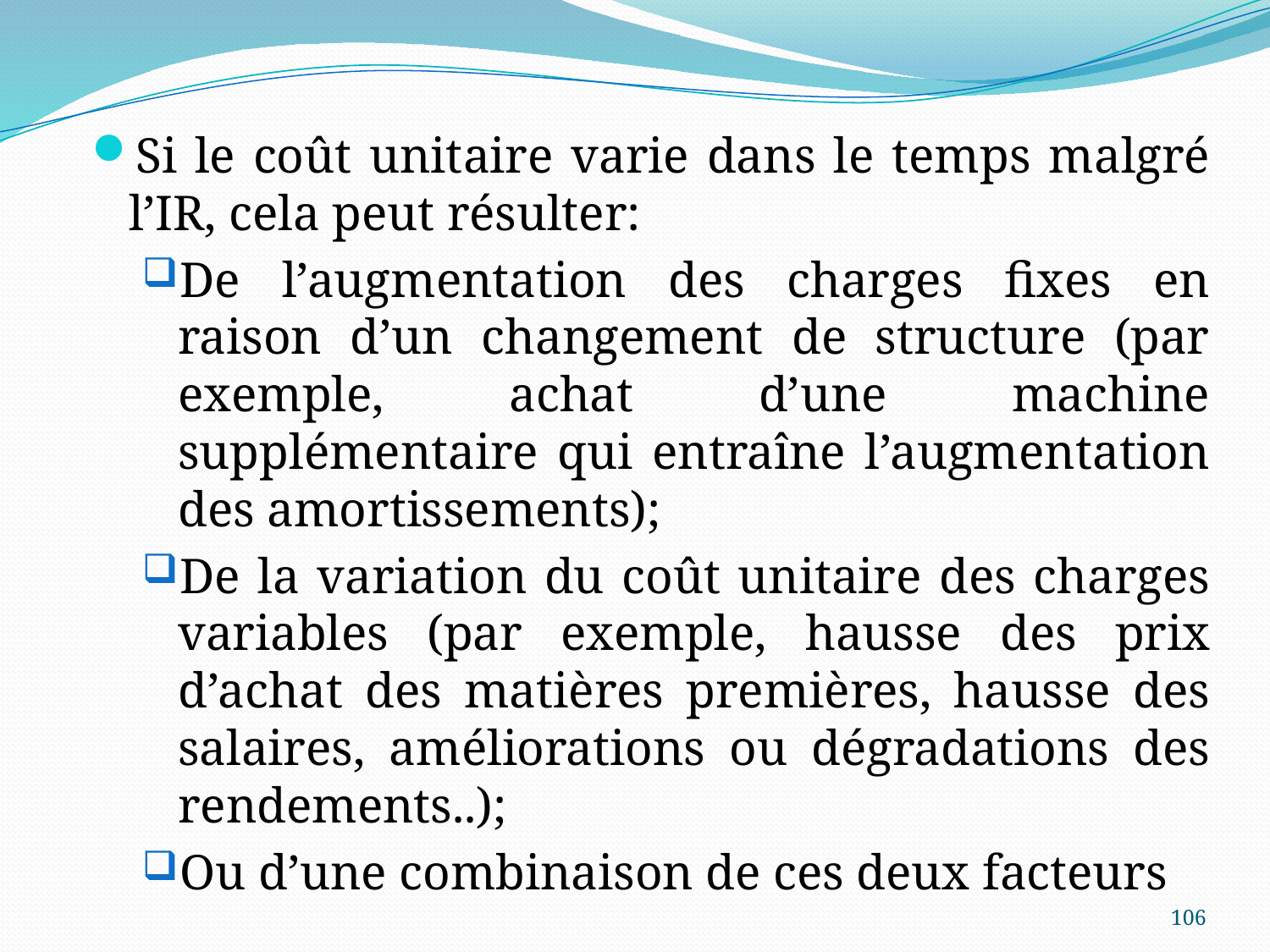

Si le coût unitaire varie dans le temps malgré l’IR, cela peut résulter:
De l’augmentation des charges fixes en raison d’un changement de structure (par exemple, achat d’une machine supplémentaire qui entraîne l’augmentation des amortissements);
De la variation du coût unitaire des charges variables (par exemple, hausse des prix d’achat des matières premières, hausse des salaires, améliorations ou dégradations des rendements..);
Ou d’une combinaison de ces deux facteurs

106